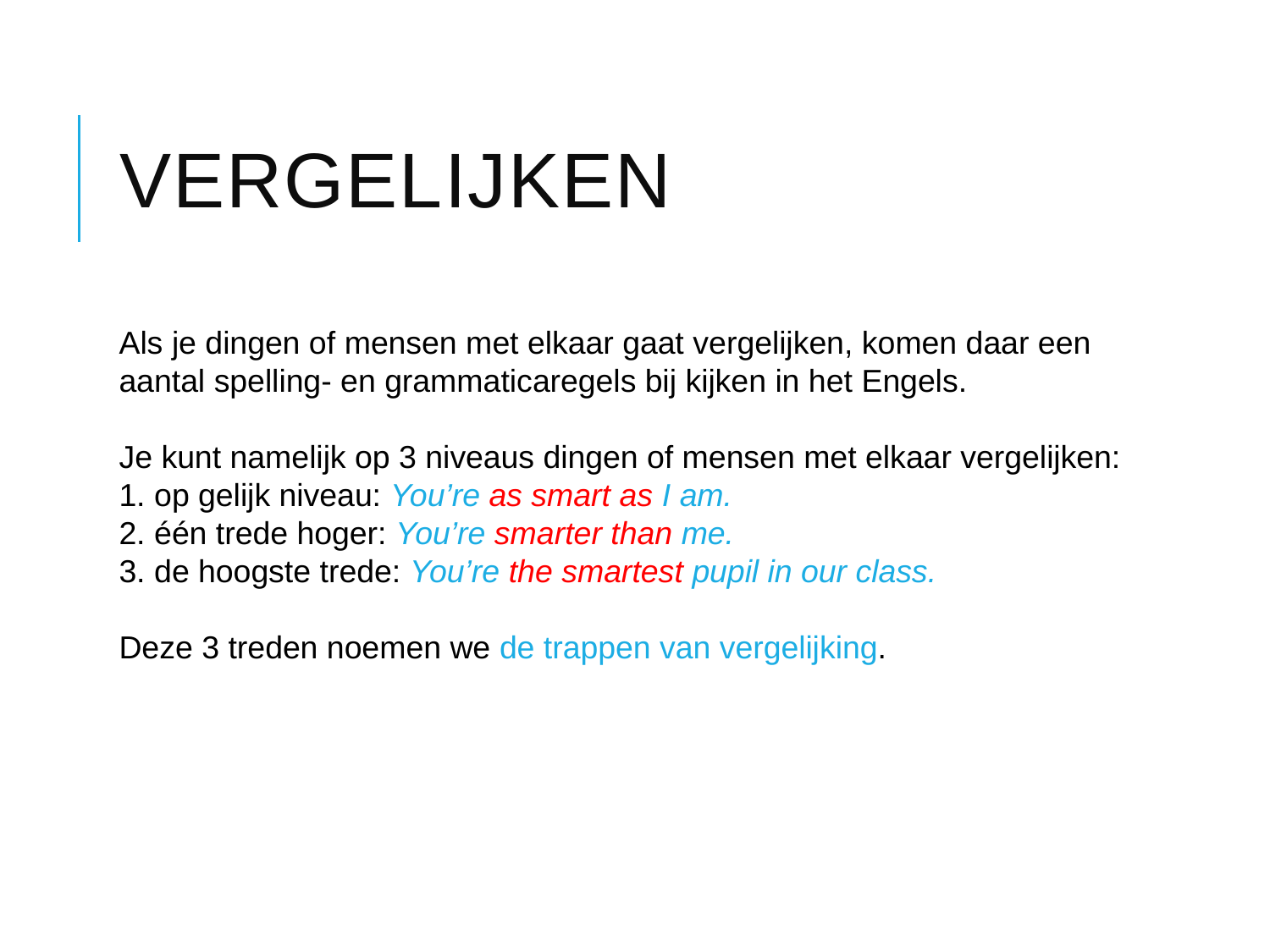

# vergelijken
Als je dingen of mensen met elkaar gaat vergelijken, komen daar een aantal spelling- en grammaticaregels bij kijken in het Engels.

Je kunt namelijk op 3 niveaus dingen of mensen met elkaar vergelijken:
1. op gelijk niveau: You’re as smart as I am.
2. één trede hoger: You’re smarter than me.
3. de hoogste trede: You’re the smartest pupil in our class.
Deze 3 treden noemen we de trappen van vergelijking.